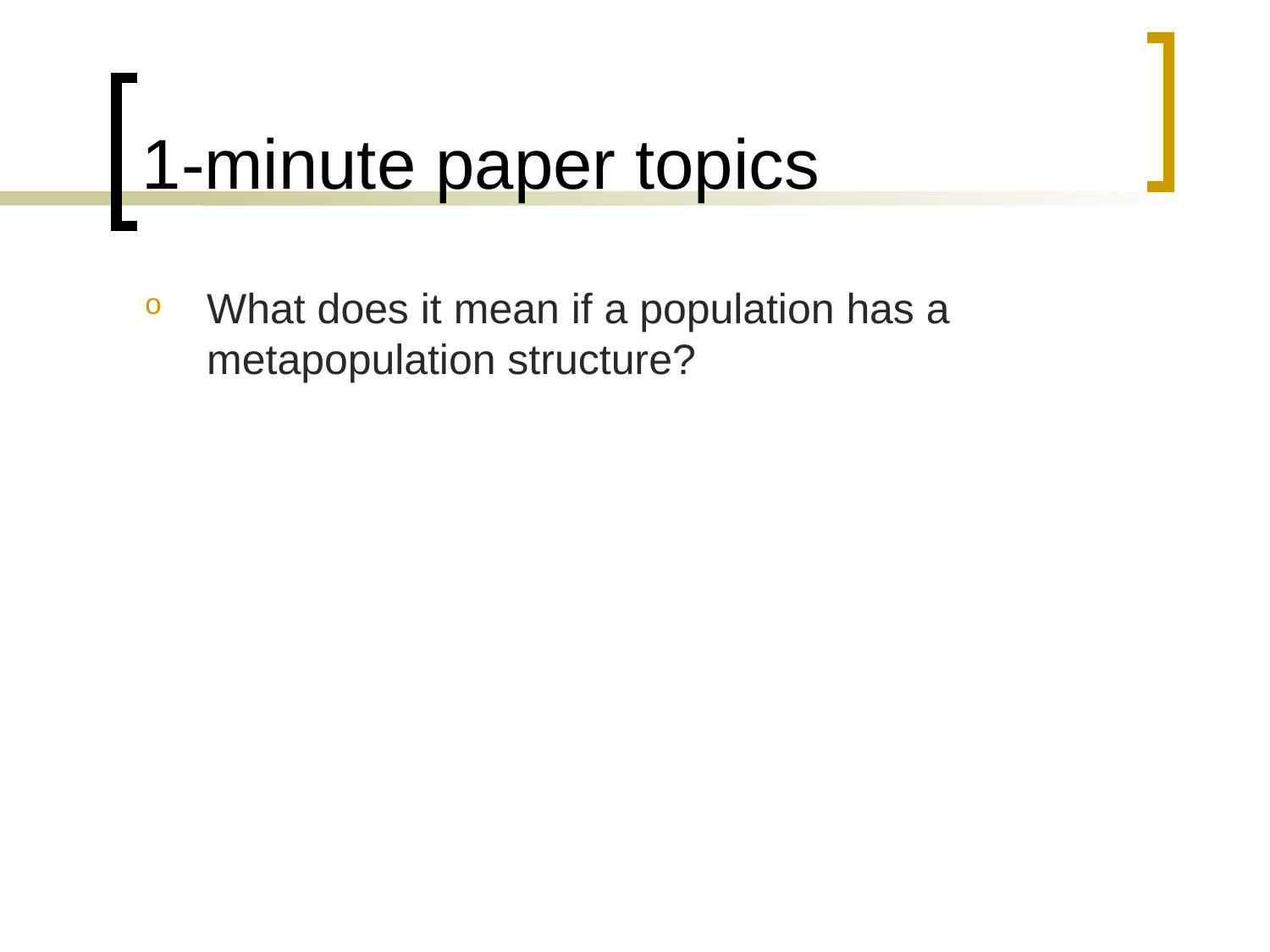

# 1-minute paper topics
What does it mean if a population has a metapopulation structure?